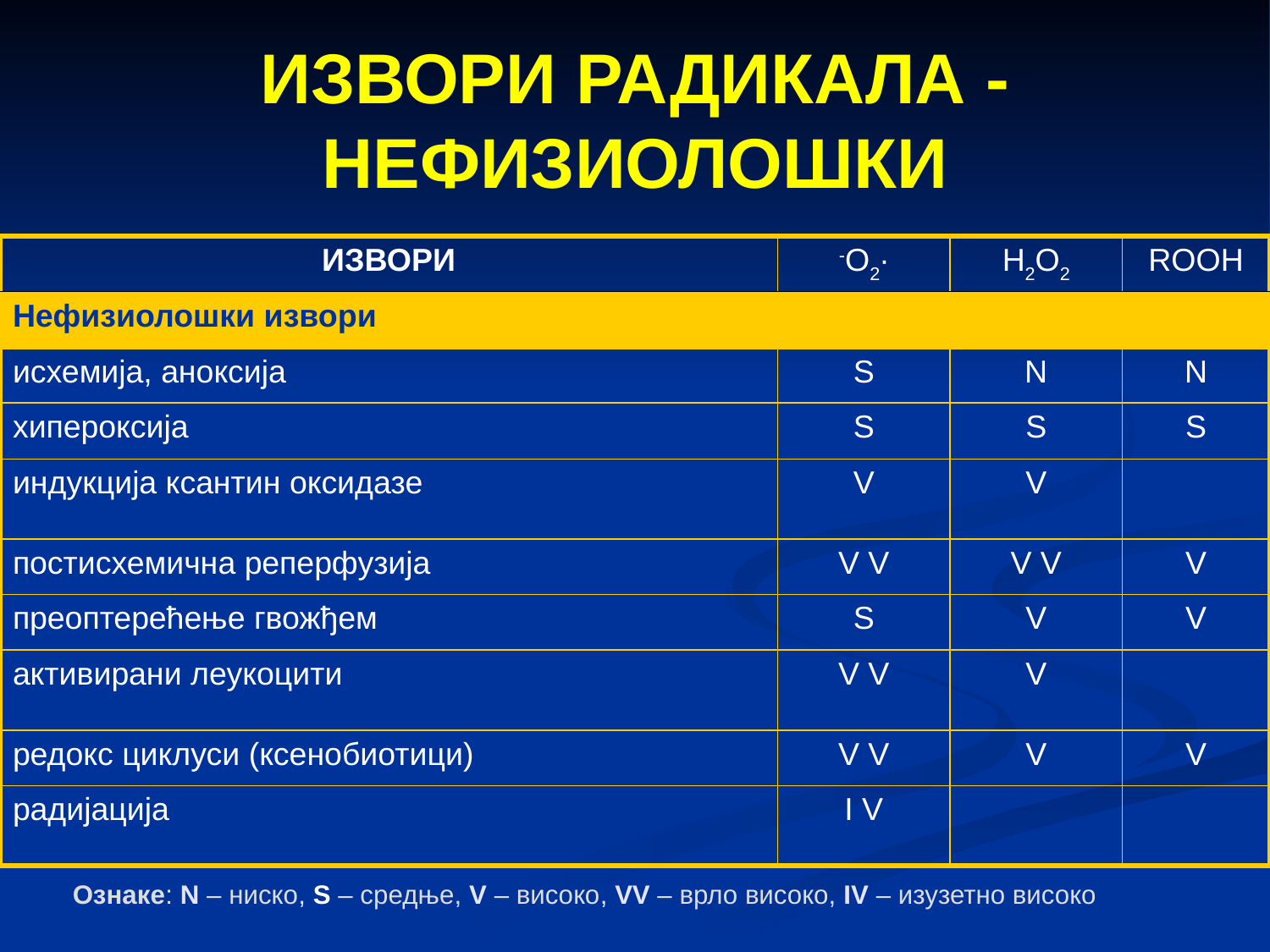

# ИЗВОРИ РАДИКАЛА - НЕФИЗИОЛОШКИ
| ИЗВОРИ | -O2· | H2O2 | ROOH |
| --- | --- | --- | --- |
| Нефизиолошки извори |  |  |  |
| исхемија, аноксија | S | N | N |
| хипероксија | S | S | S |
| индукција ксантин оксидазе | V | V |  |
| постисхемична реперфузија | V V | V V | V |
| преоптерећење гвожђем | S | V | V |
| активирани леукоцити | V V | V |  |
| редокс циклуси (ксенобиотици) | V V | V | V |
| радијација | I V |  |  |
Ознаке: N – ниско, S – средњe, V – високo, VV – врло високo, IV – изузетно високo